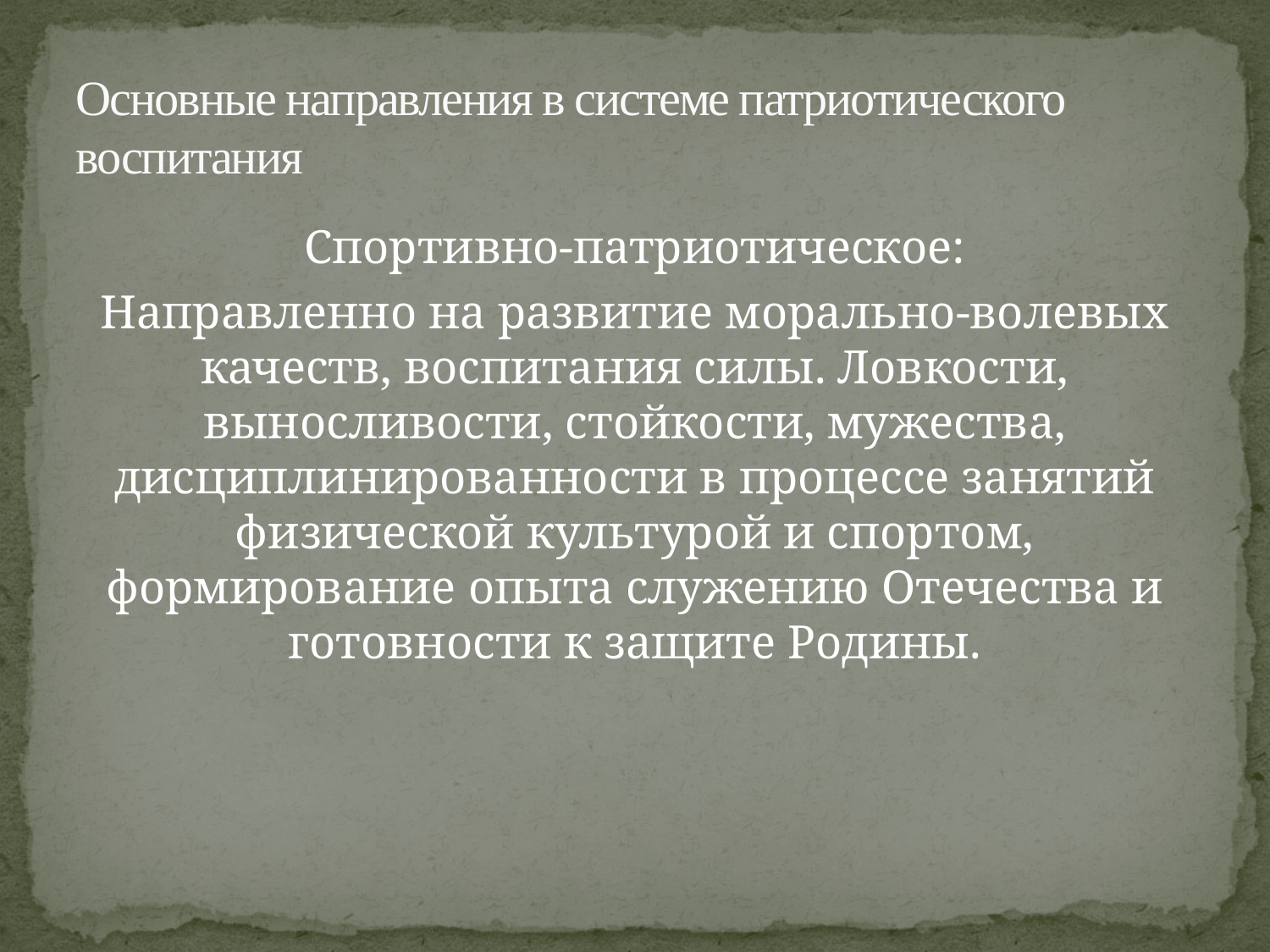

# Основные направления в системе патриотического воспитания
Спортивно-патриотическое:
Направленно на развитие морально-волевых качеств, воспитания силы. Ловкости, выносливости, стойкости, мужества, дисциплинированности в процессе занятий физической культурой и спортом, формирование опыта служению Отечества и готовности к защите Родины.